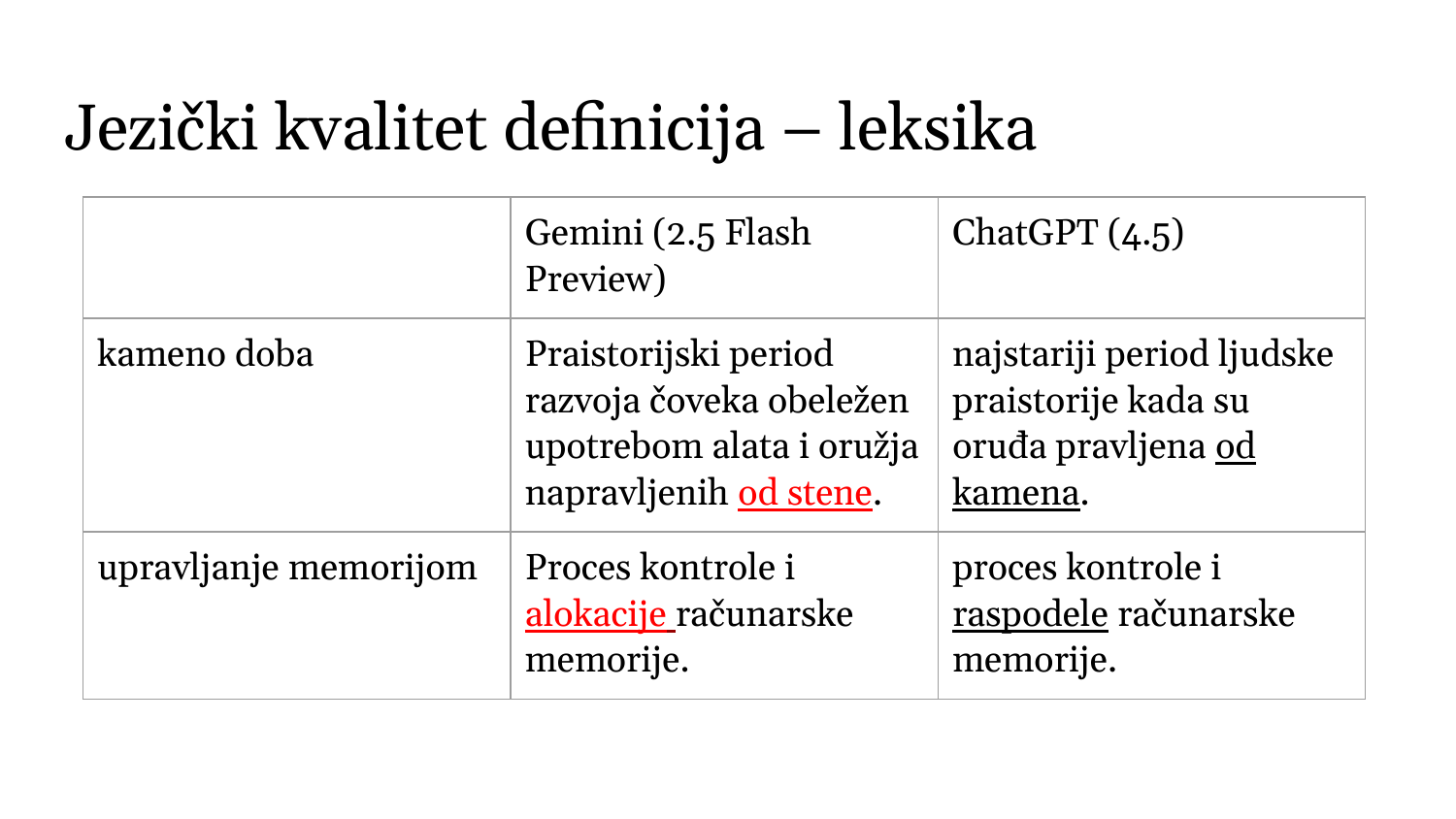

# Jezički kvalitet definicija – leksika
|  | Gemini (2.5 Flash Preview) | ChatGPT (4.5) |
| --- | --- | --- |
| kameno doba | Praistorijski period razvoja čoveka obeležen upotrebom alata i oružja napravljenih od stene. | najstariji period ljudske praistorije kada su oruđa pravljena od kamena. |
| upravljanje memorijom | Proces kontrole i alokacije računarske memorije. | proces kontrole i raspodele računarske memorije. |